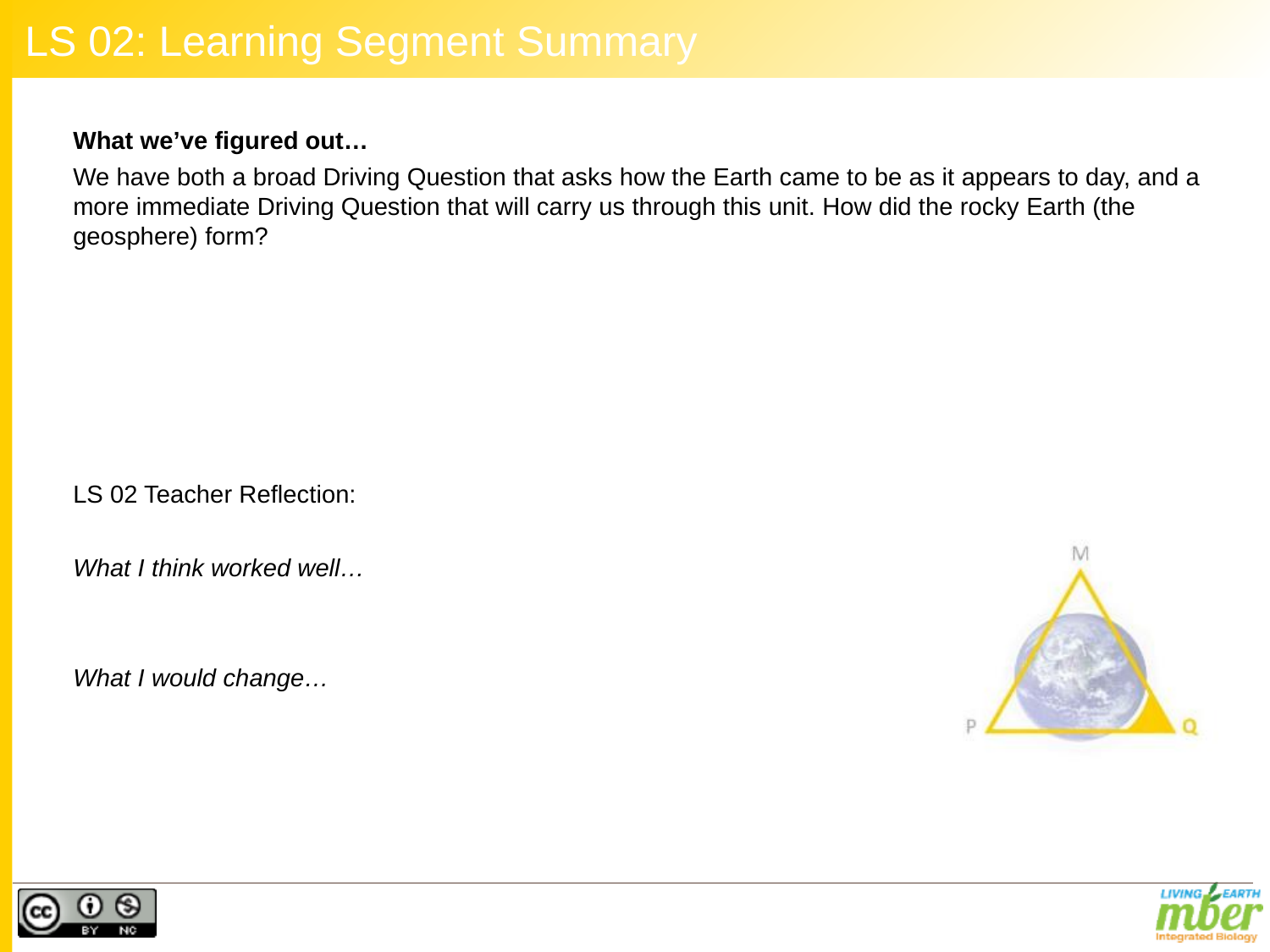

# LS 02: Learning Segment Summary
What we’ve figured out…
We have both a broad Driving Question that asks how the Earth came to be as it appears to day, and a more immediate Driving Question that will carry us through this unit. How did the rocky Earth (the geosphere) form?

LS 02 Teacher Reflection:

What I think worked well…

What I would change…